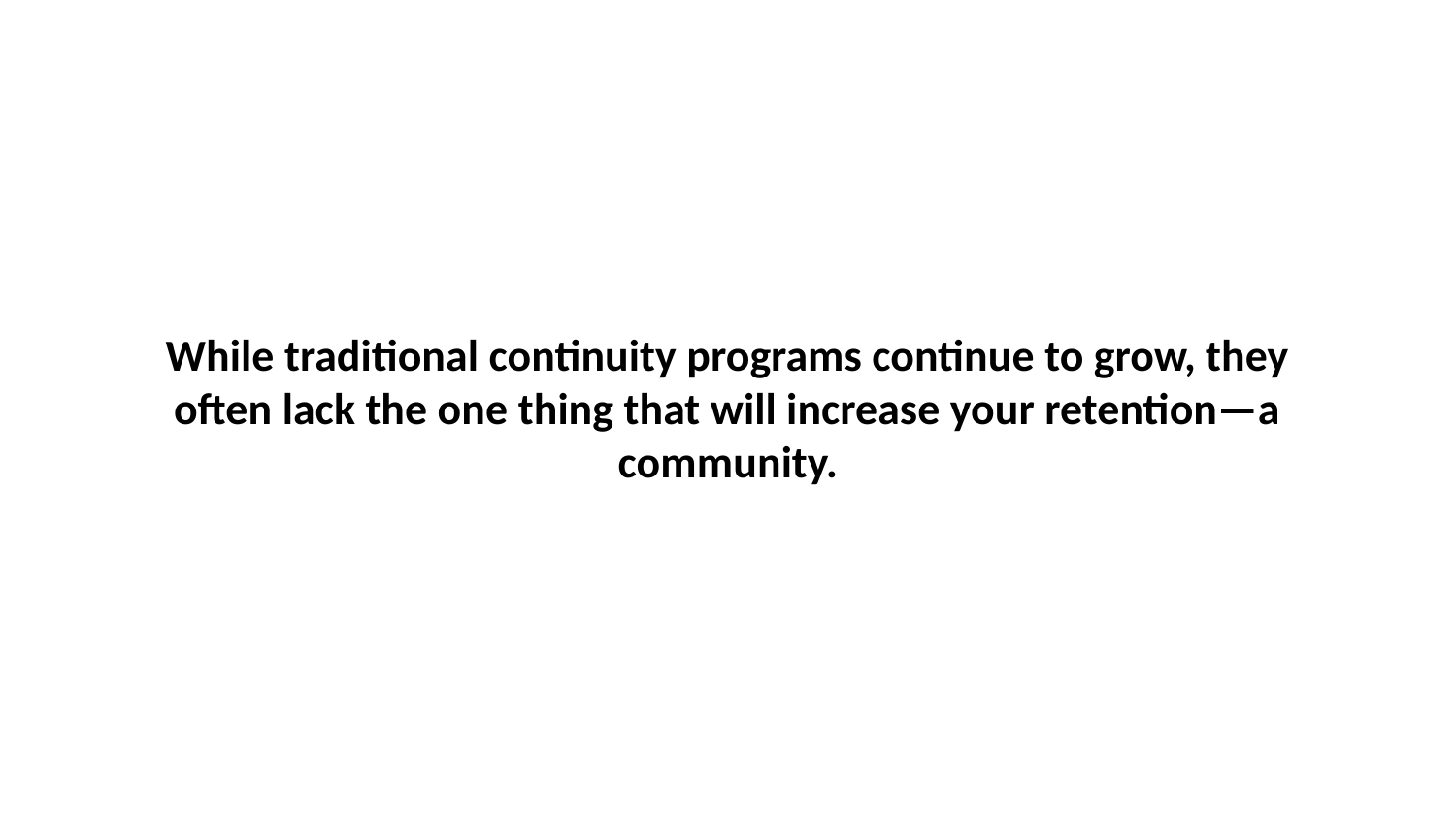

# While traditional continuity programs continue to grow, they often lack the one thing that will increase your retention—a community.